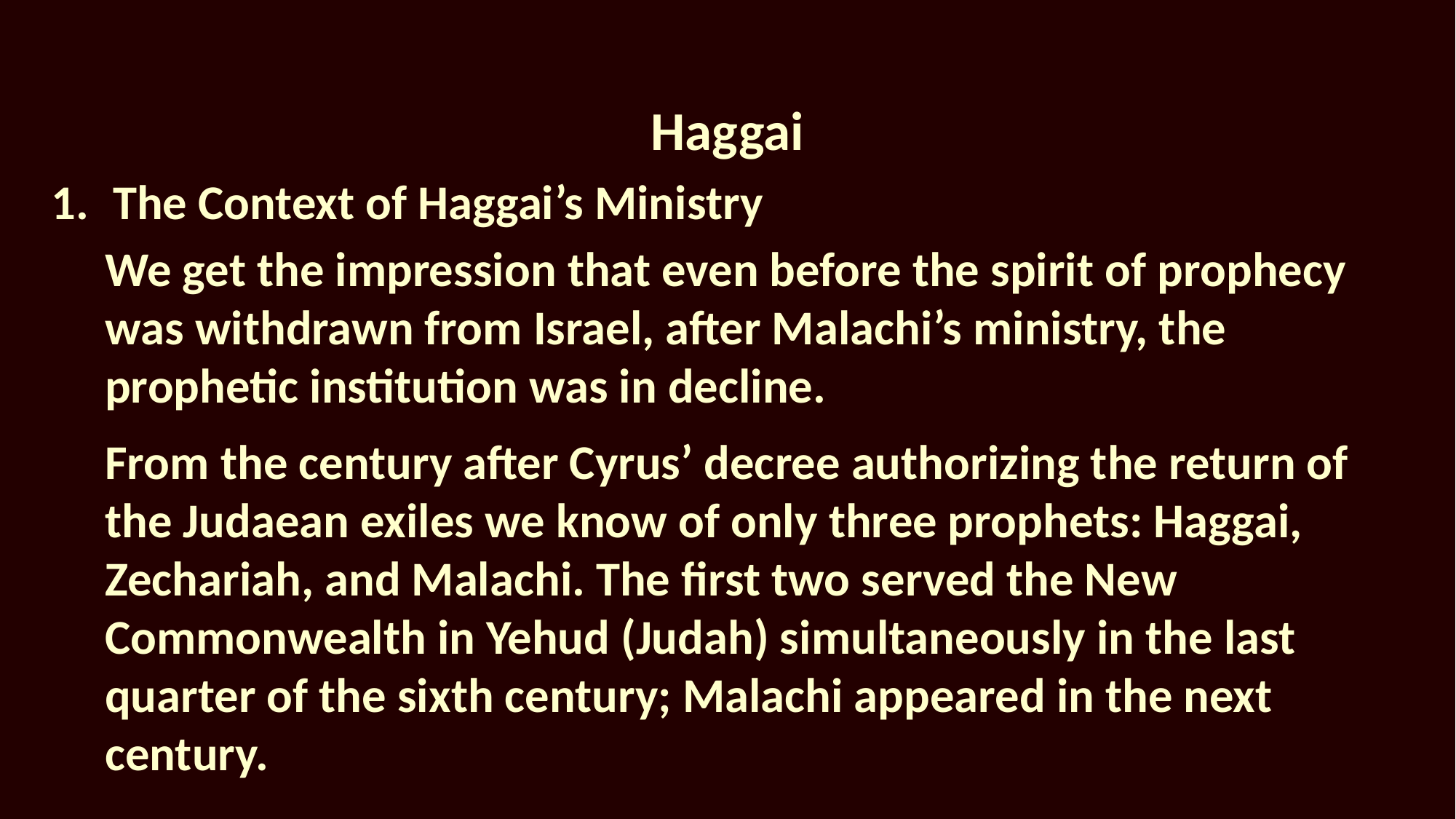

# Haggai
The Context of Haggai’s Ministry
We get the impression that even before the spirit of prophecy was withdrawn from Israel, after Malachi’s ministry, the prophetic institution was in decline.
From the century after Cyrus’ decree authorizing the return of the Judaean exiles we know of only three prophets: Haggai, Zechariah, and Malachi. The first two served the New Commonwealth in Yehud (Judah) simultaneously in the last quarter of the sixth century; Malachi appeared in the next century.